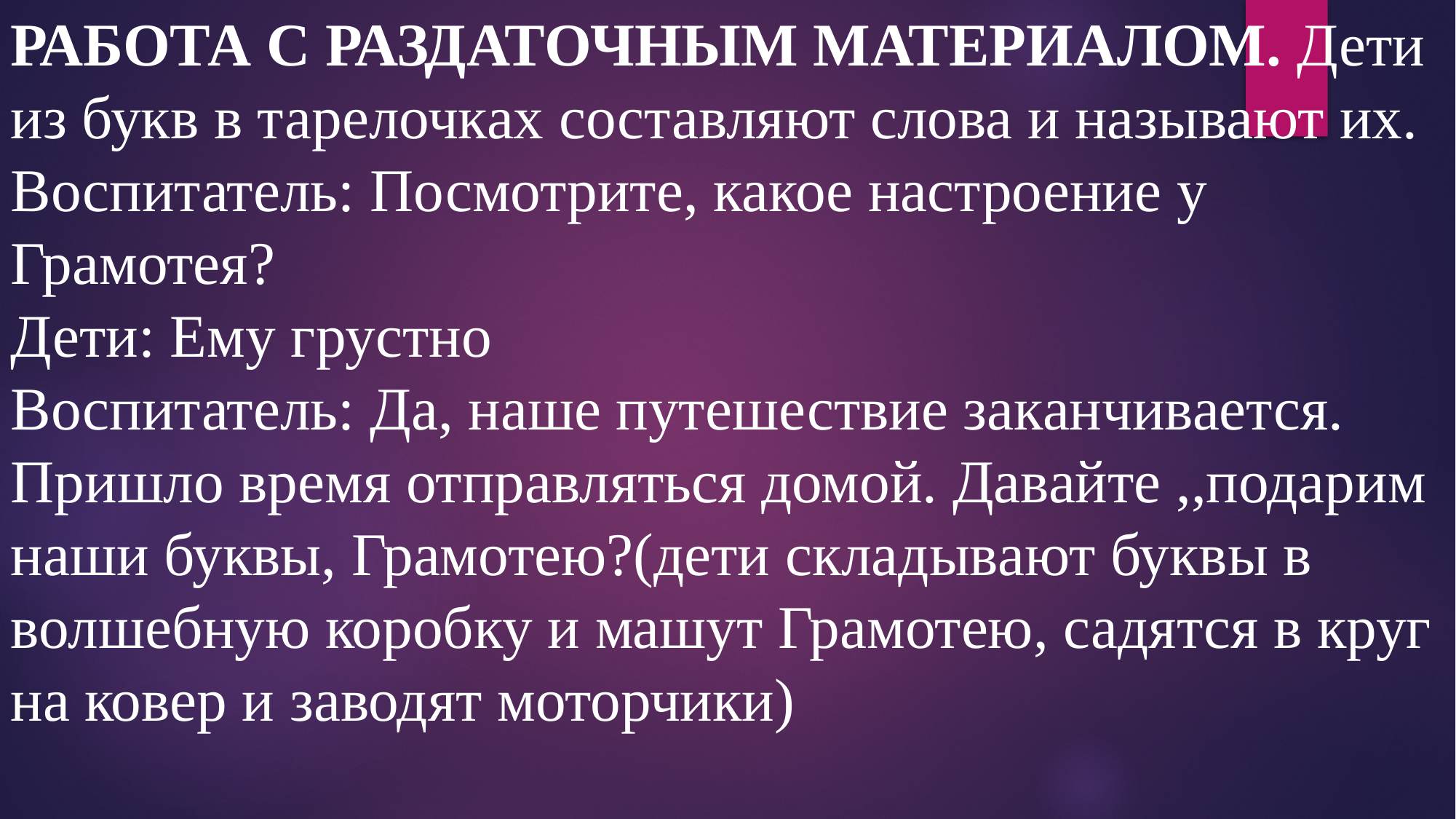

РАБОТА С РАЗДАТОЧНЫМ МАТЕРИАЛОМ. Дети из букв в тарелочках составляют слова и называют их.
Воспитатель: Посмотрите, какое настроение у Грамотея?
Дети: Ему грустно
Воспитатель: Да, наше путешествие заканчивается. Пришло время отправляться домой. Давайте ,,подарим наши буквы, Грамотею?(дети складывают буквы в волшебную коробку и машут Грамотею, садятся в круг на ковер и заводят моторчики)